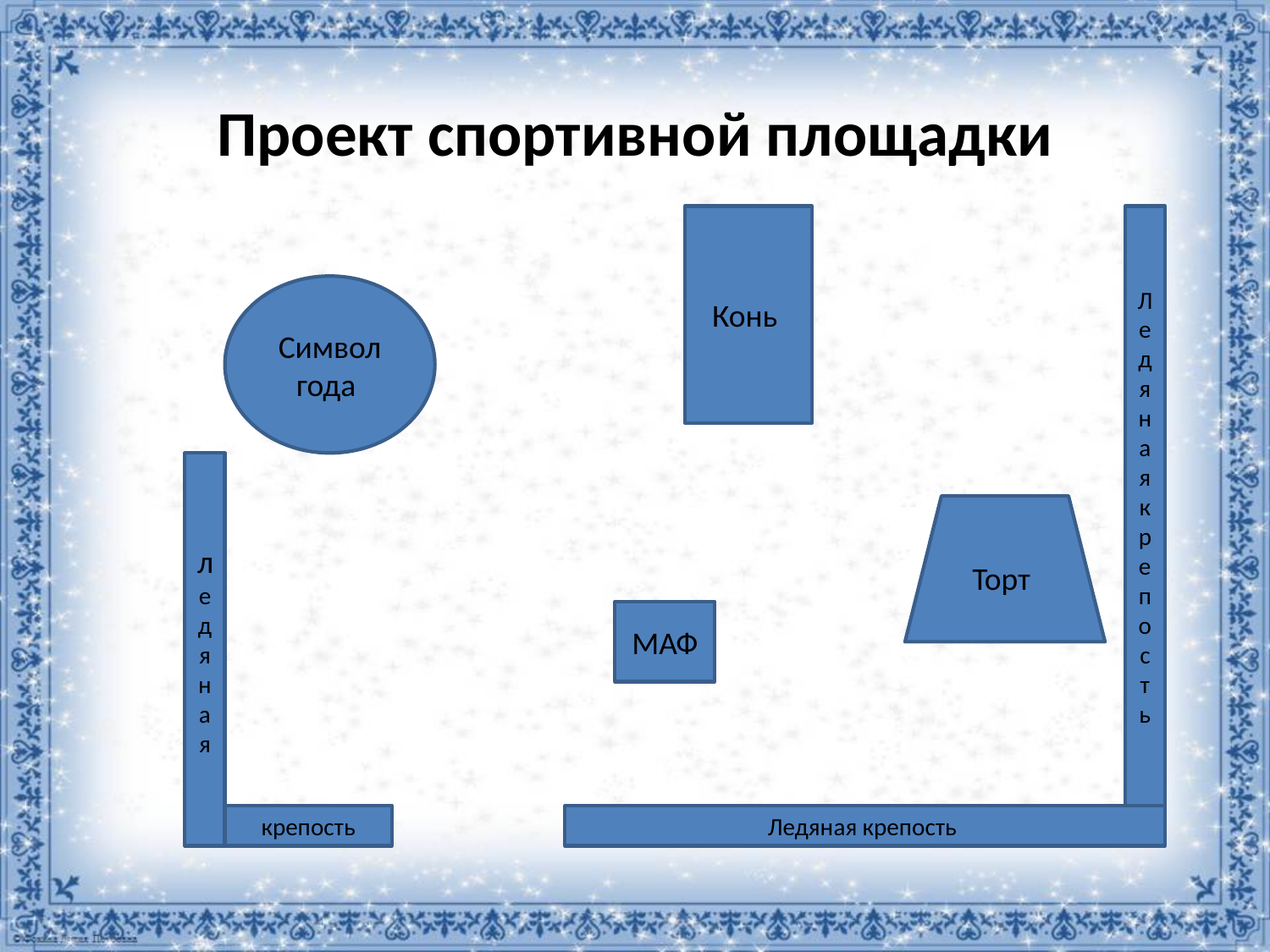

# Проект спортивной площадки
Конь
Ледяная крепость
Символ года
ледяная
Торт
МАФ
крепость
Ледяная крепость